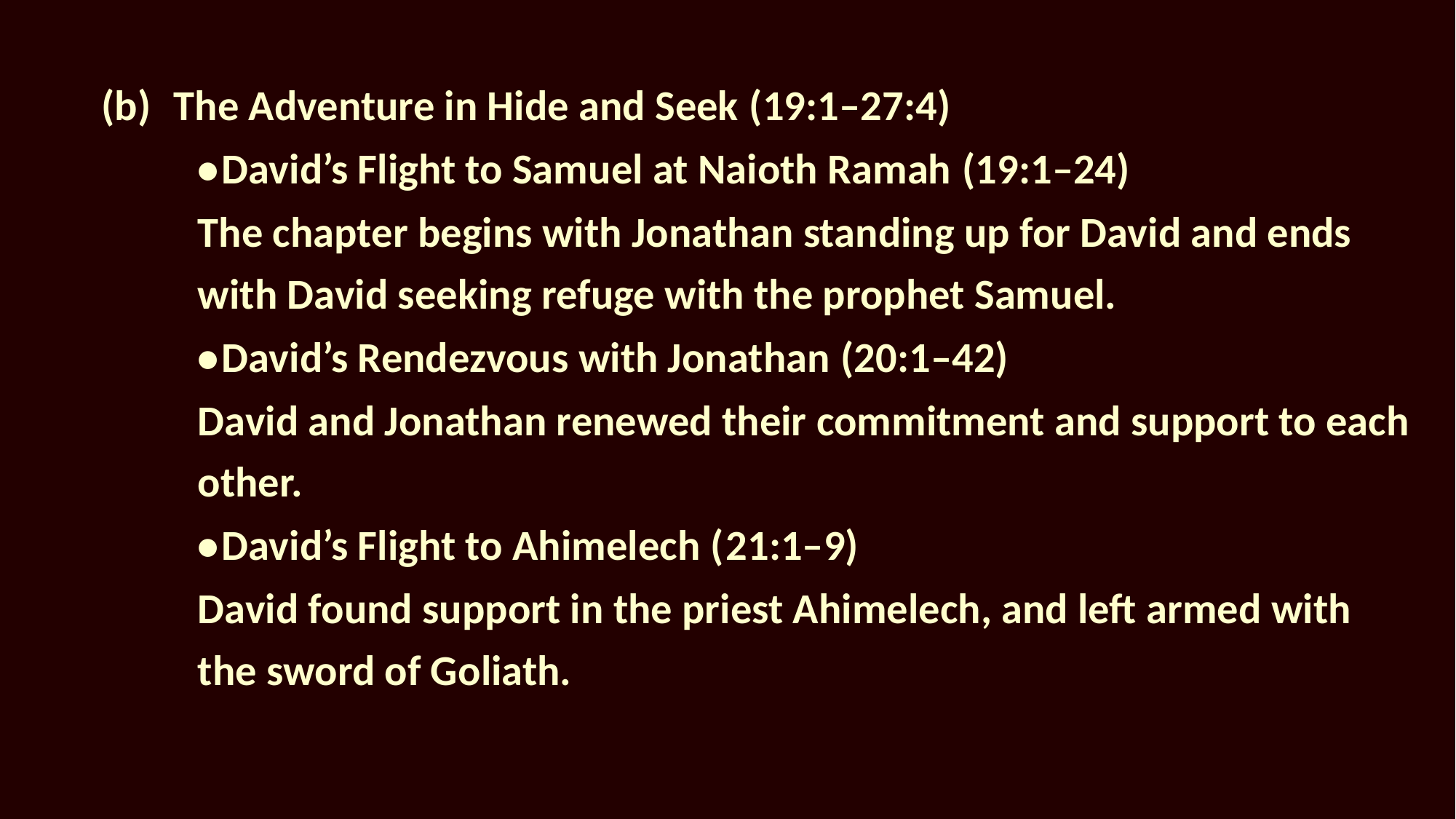

(b)	The Adventure in Hide and Seek (19:1–27:4)
	•	David’s Flight to Samuel at Naioth Ramah (19:1–24)
	The chapter begins with Jonathan standing up for David and ends with David seeking refuge with the prophet Samuel.
	•	David’s Rendezvous with Jonathan (20:1–42)
		David and Jonathan renewed their commitment and support to each other.
	•	David’s Flight to Ahimelech (	21:1–9)
	David found support in the priest Ahimelech, and left armed with the sword of Goliath.